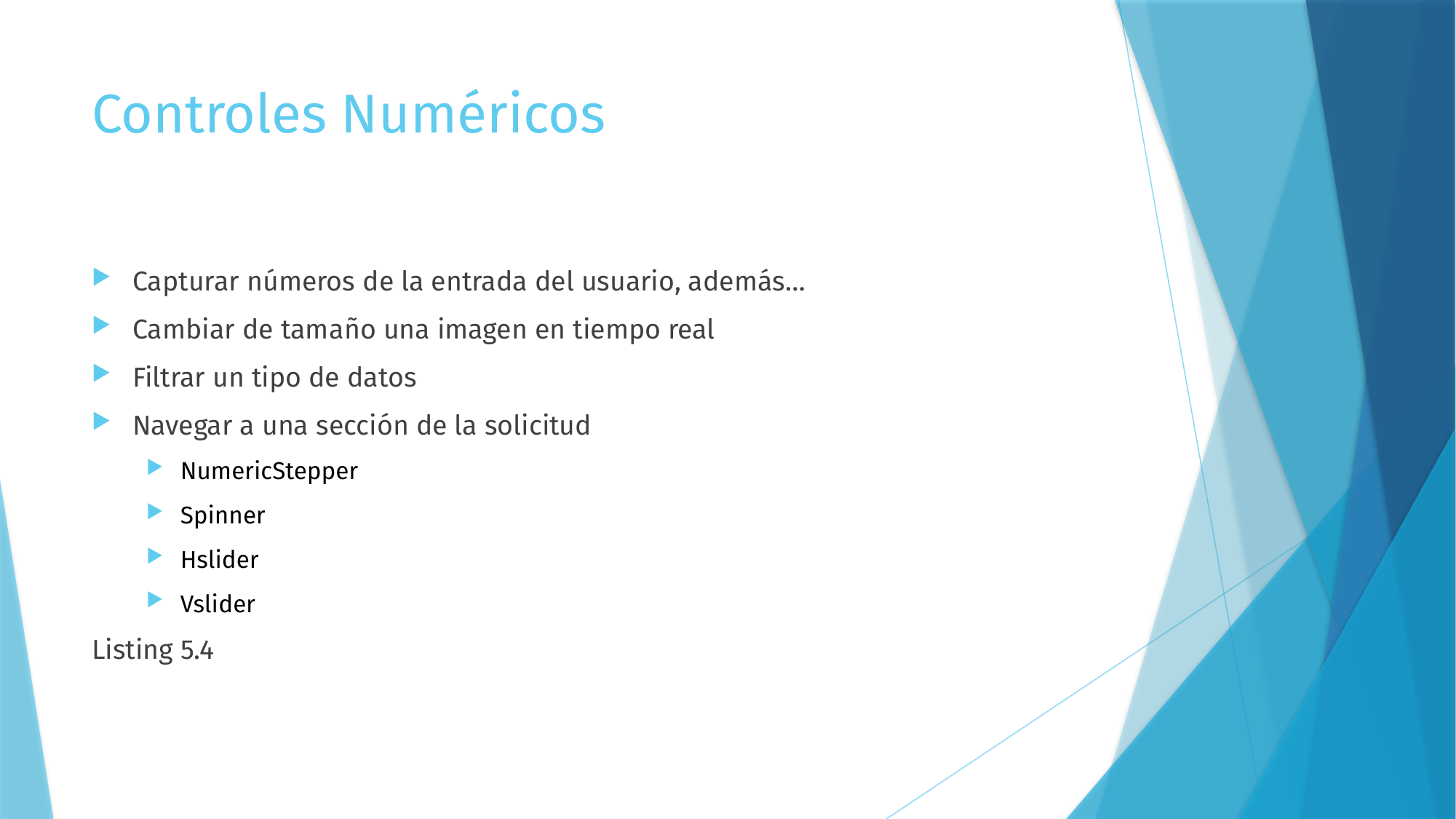

# Controles Numéricos
Capturar números de la entrada del usuario, además…
Cambiar de tamaño una imagen en tiempo real
Filtrar un tipo de datos
Navegar a una sección de la solicitud
NumericStepper
Spinner
Hslider
Vslider
Listing 5.4